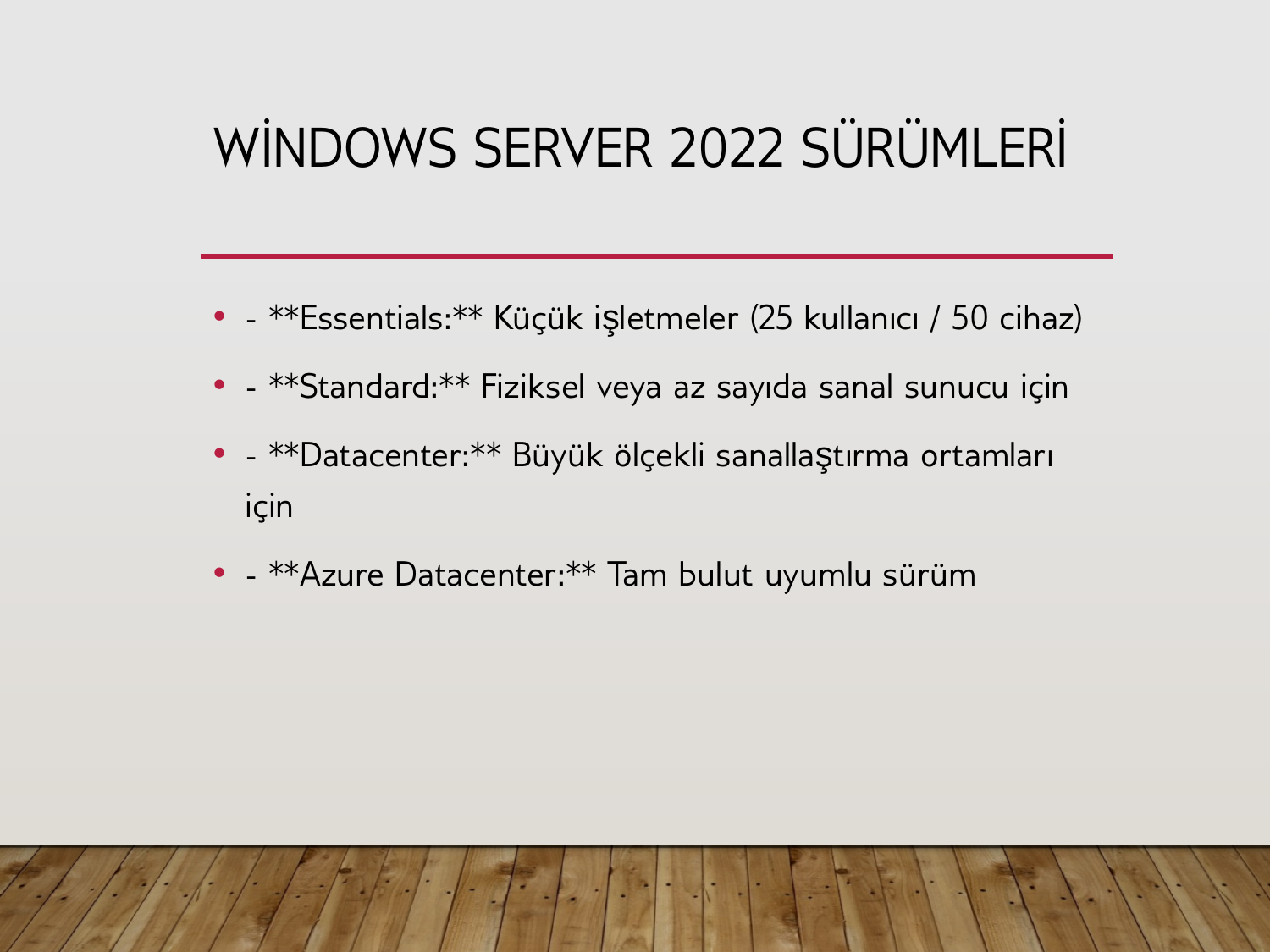

# Windows Server 2022 Sürümleri
- **Essentials:** Küçük işletmeler (25 kullanıcı / 50 cihaz)
- **Standard:** Fiziksel veya az sayıda sanal sunucu için
- **Datacenter:** Büyük ölçekli sanallaştırma ortamları için
- **Azure Datacenter:** Tam bulut uyumlu sürüm